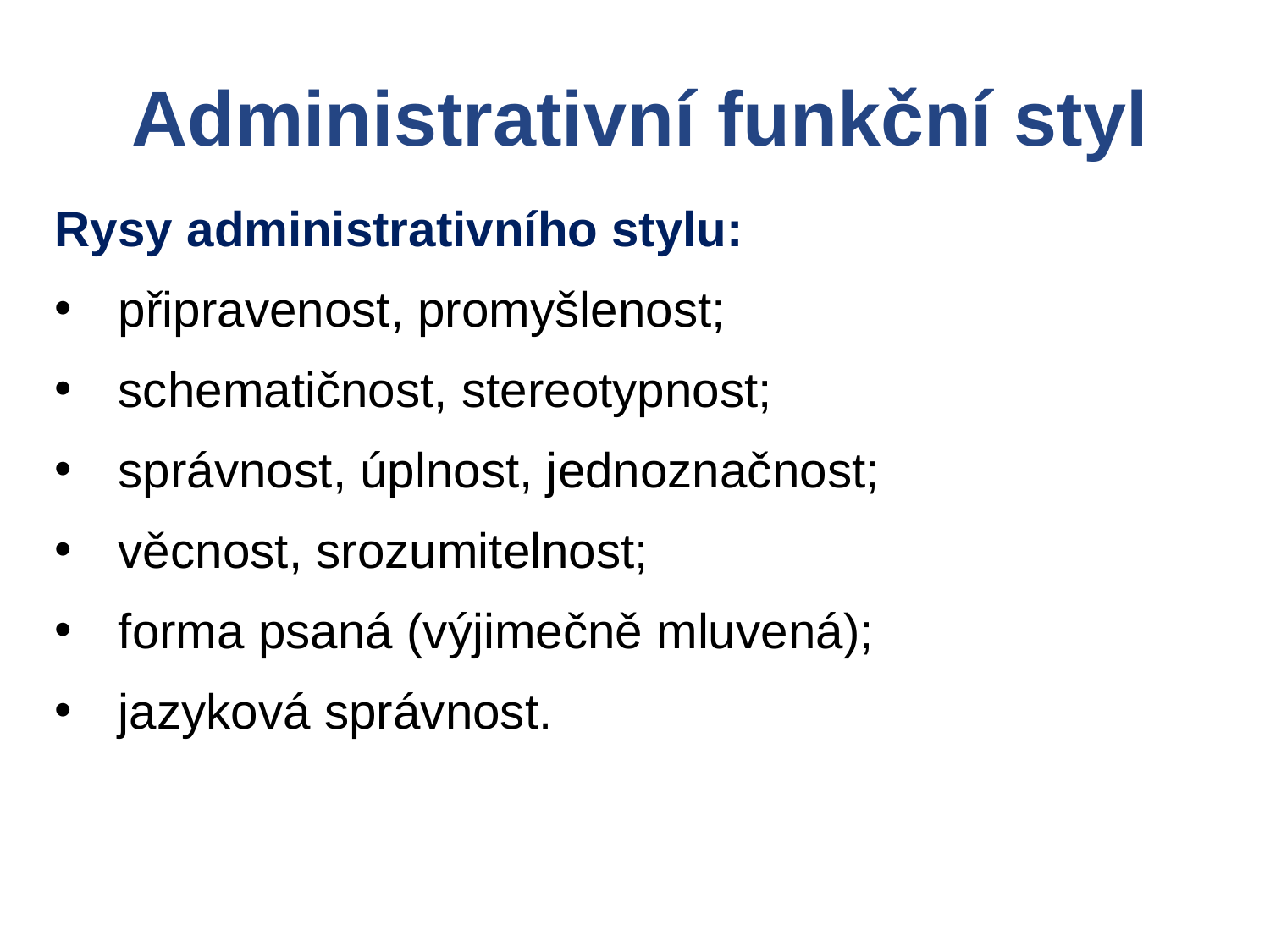

Administrativní funkční styl
Rysy administrativního stylu:
připravenost, promyšlenost;
schematičnost, stereotypnost;
správnost, úplnost, jednoznačnost;
věcnost, srozumitelnost;
forma psaná (výjimečně mluvená);
jazyková správnost.